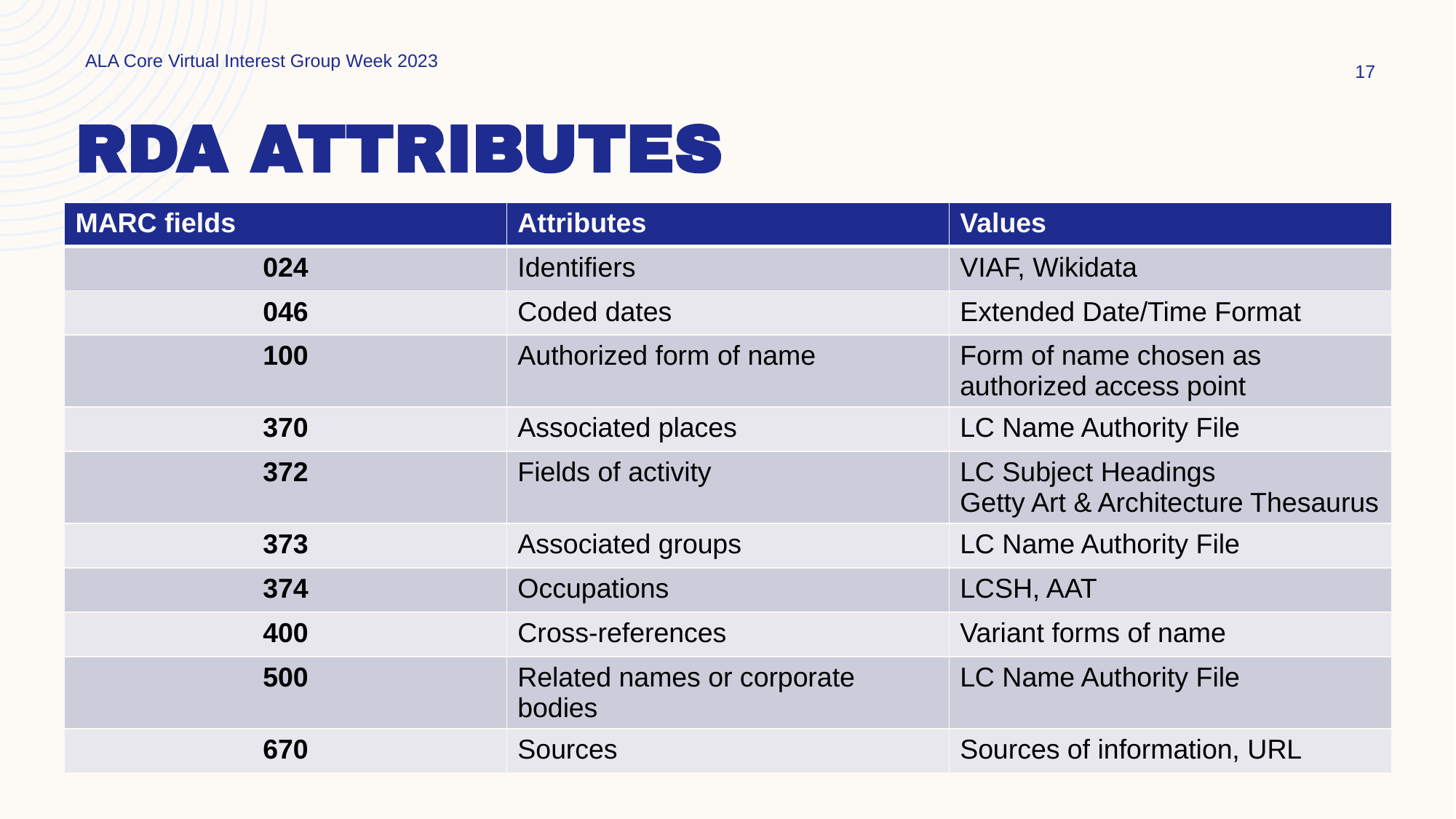

ALA Core Virtual Interest Group Week 2023

17
# RDA attributes
| MARC fields | Attributes | Values |
| --- | --- | --- |
| 024 | Identifiers | VIAF, Wikidata |
| 046 | Coded dates | Extended Date/Time Format |
| 100 | Authorized form of name | Form of name chosen as authorized access point |
| 370 | Associated places | LC Name Authority File |
| 372 | Fields of activity | LC Subject Headings Getty Art & Architecture Thesaurus |
| 373 | Associated groups | LC Name Authority File |
| 374 | Occupations | LCSH, AAT |
| 400 | Cross-references | Variant forms of name |
| 500 | Related names or corporate bodies | LC Name Authority File |
| 670 | Sources | Sources of information, URL |